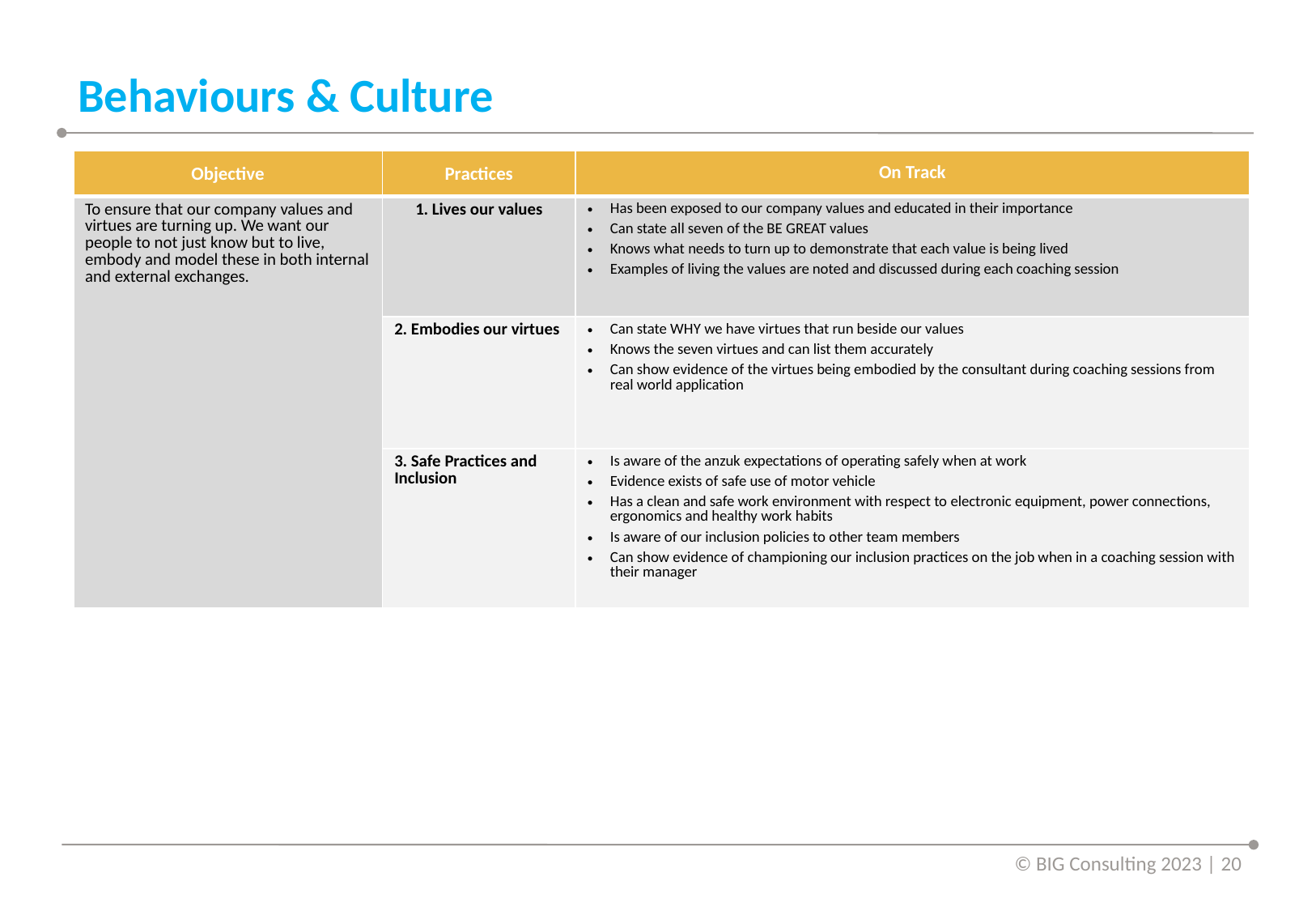

# Behaviours & Culture
| Objective | Practices | On Track |
| --- | --- | --- |
| To ensure that our company values and virtues are turning up. We want our people to not just know but to live, embody and model these in both internal and external exchanges. | 1. Lives our values | Has been exposed to our company values and educated in their importance Can state all seven of the BE GREAT values Knows what needs to turn up to demonstrate that each value is being lived Examples of living the values are noted and discussed during each coaching session |
|  | 2. Embodies our virtues | Can state WHY we have virtues that run beside our values Knows the seven virtues and can list them accurately Can show evidence of the virtues being embodied by the consultant during coaching sessions from real world application |
|  | 3. Safe Practices and Inclusion | Is aware of the anzuk expectations of operating safely when at work Evidence exists of safe use of motor vehicle Has a clean and safe work environment with respect to electronic equipment, power connections, ergonomics and healthy work habits Is aware of our inclusion policies to other team members Can show evidence of championing our inclusion practices on the job when in a coaching session with their manager |